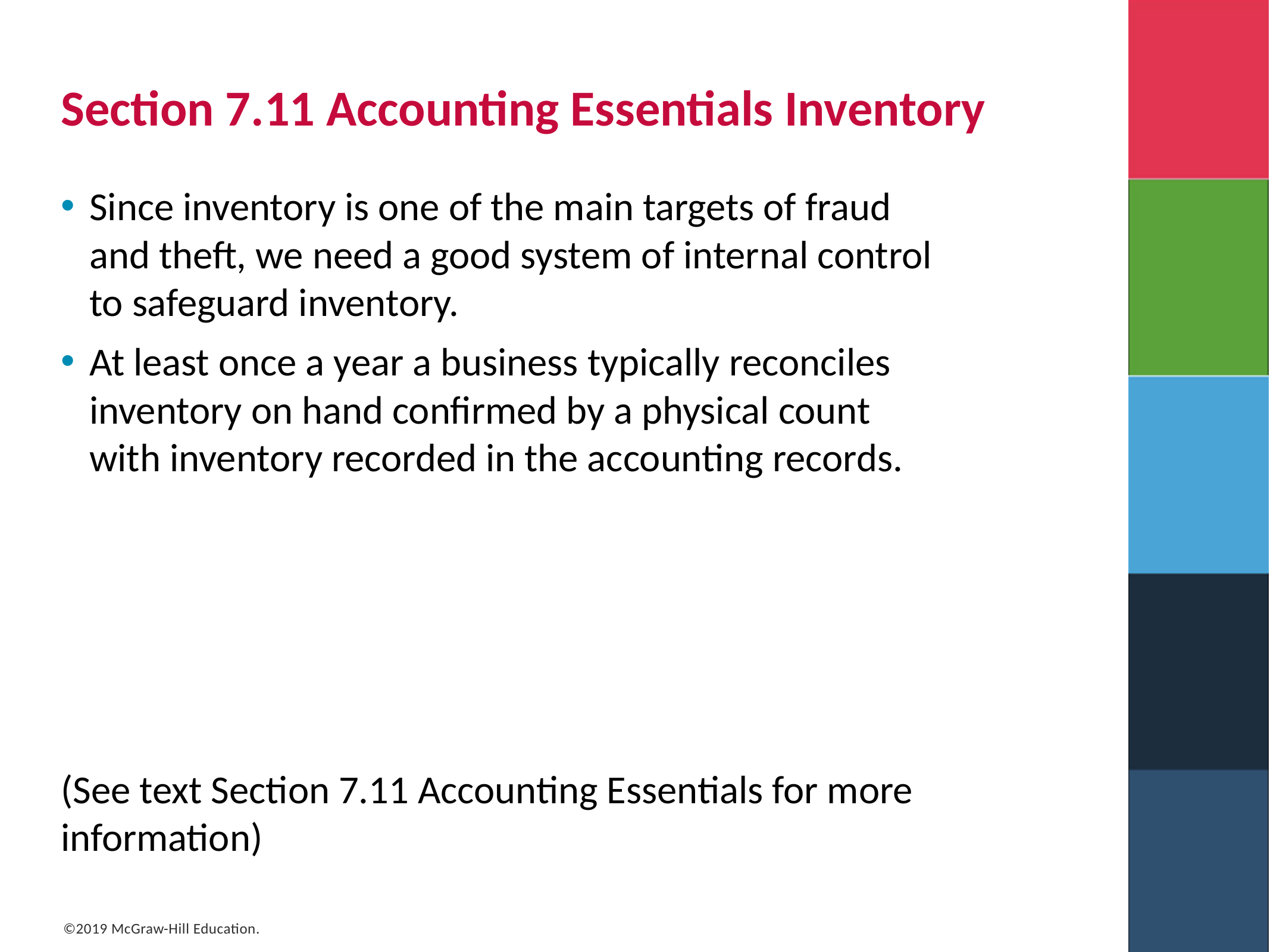

# Section 7.11 Accounting Essentials Inventory
Since inventory is one of the main targets of fraud and theft, we need a good system of internal control to safeguard inventory.
At least once a year a business typically reconciles inventory on hand confirmed by a physical count with inventory recorded in the accounting records.
(See text Section 7.11 Accounting Essentials for more information)